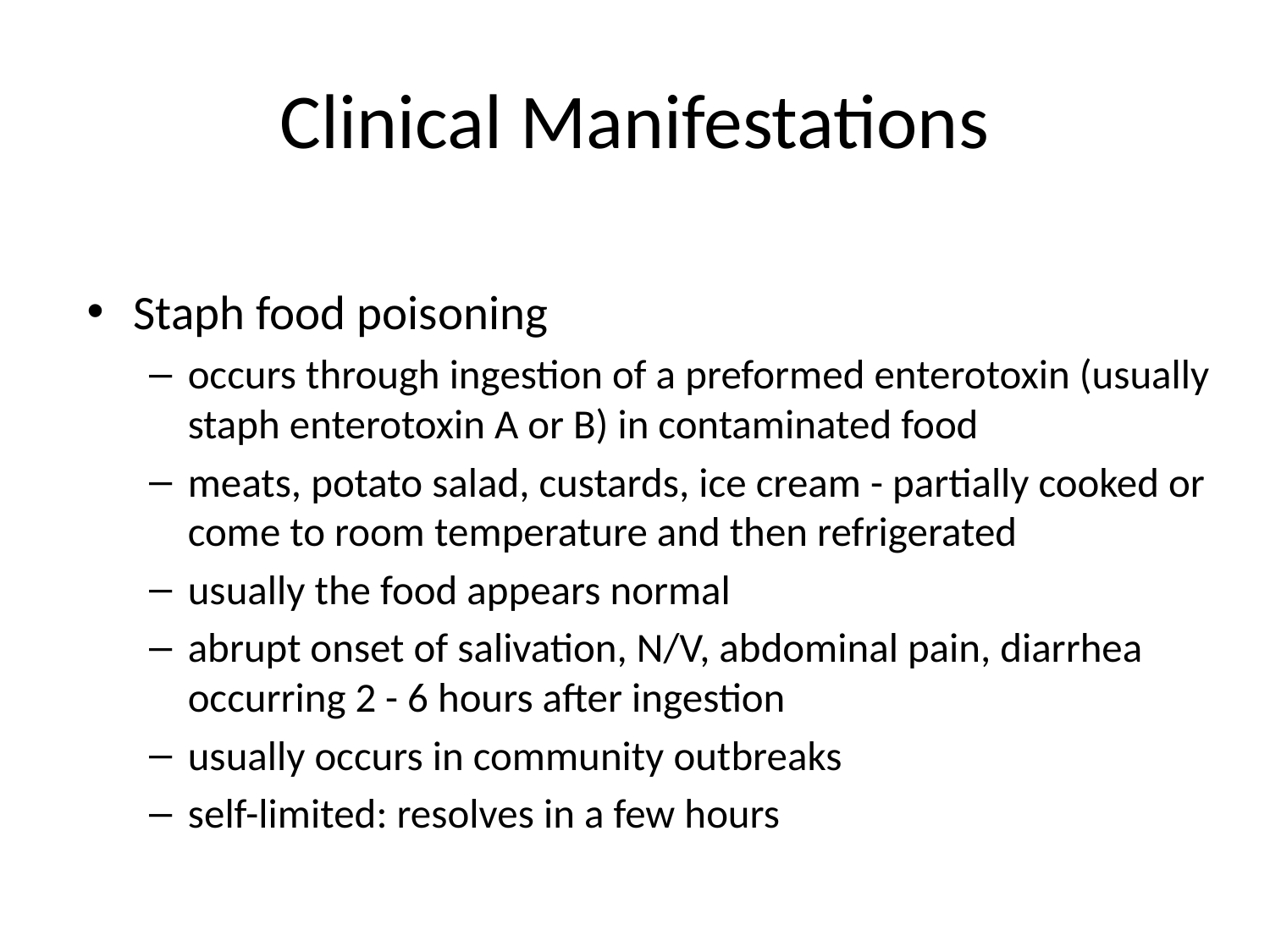

# Clinical Manifestations
Staph food poisoning
occurs through ingestion of a preformed enterotoxin (usually staph enterotoxin A or B) in contaminated food
meats, potato salad, custards, ice cream - partially cooked or come to room temperature and then refrigerated
usually the food appears normal
abrupt onset of salivation, N/V, abdominal pain, diarrhea occurring 2 - 6 hours after ingestion
usually occurs in community outbreaks
self-limited: resolves in a few hours